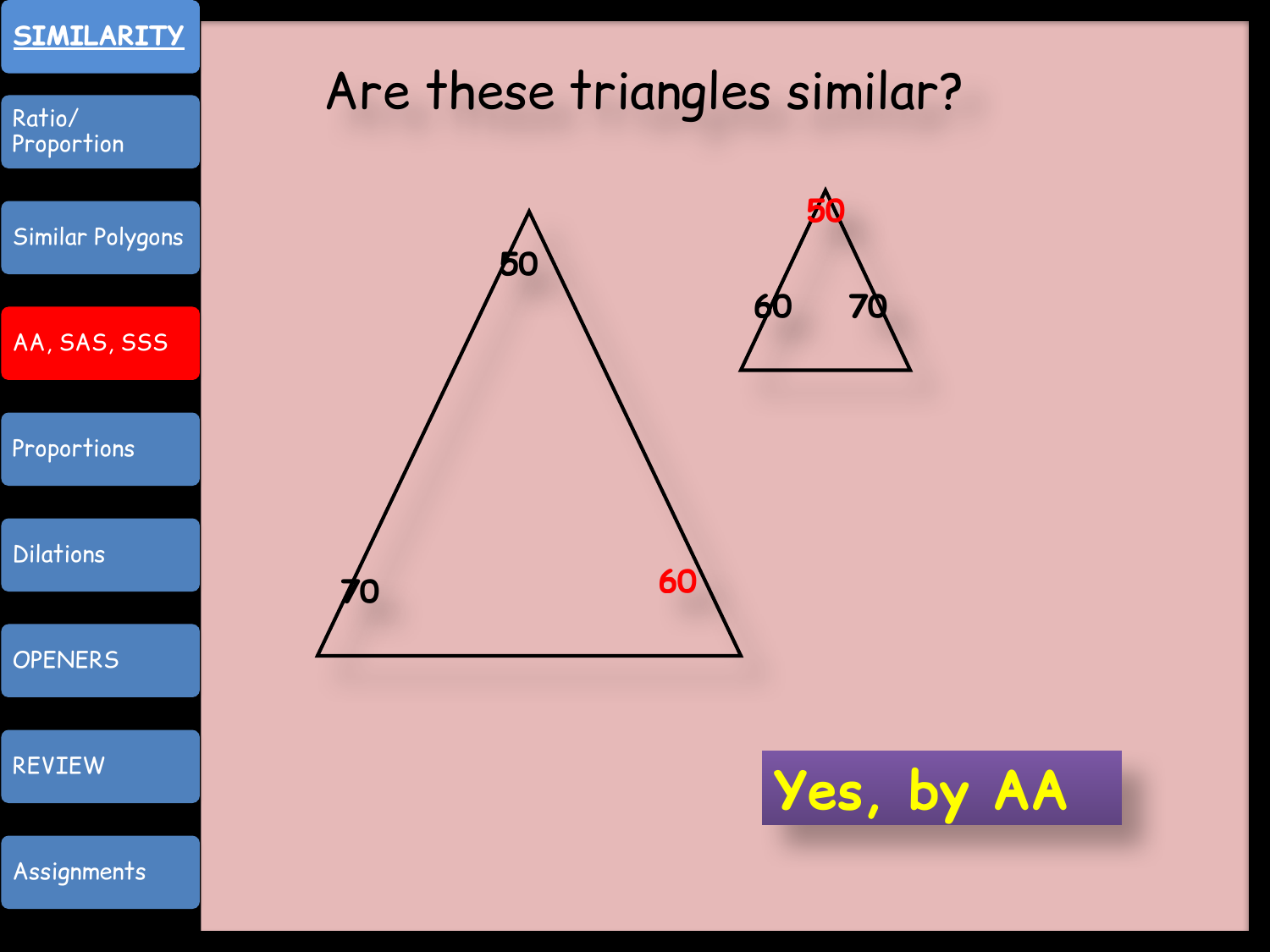

SIMILARITY

Ratio/Proportion

Similar Polygons

AA, SAS, SSS

Proportions

Dilations

OPENERS

REVIEW

Assignments

Are these triangles similar?

50
50
60
70
60
70
Yes, by AA